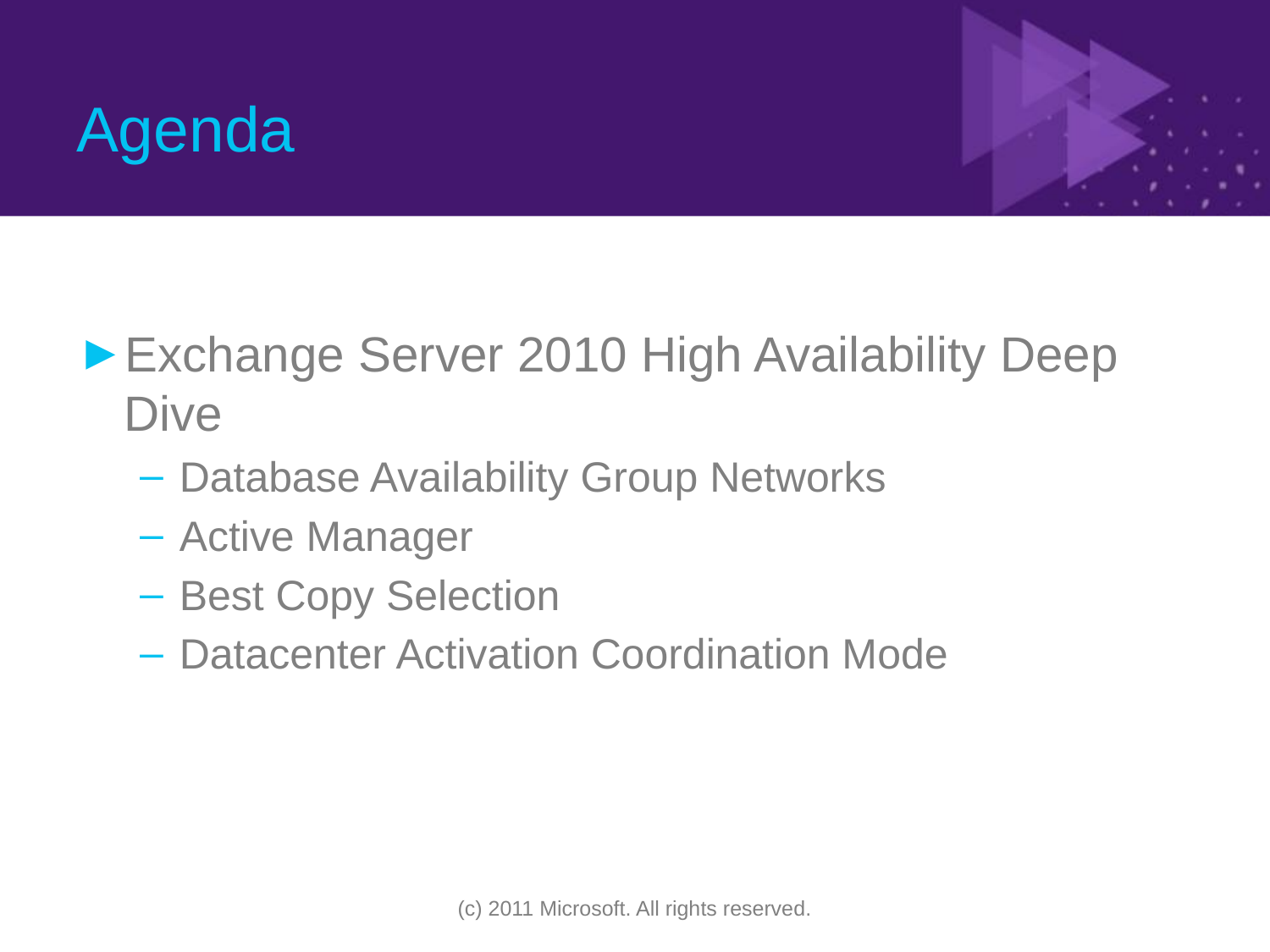

# Agenda
Exchange Server 2010 High Availability Deep Dive
Database Availability Group Networks
Active Manager
Best Copy Selection
Datacenter Activation Coordination Mode
(c) 2011 Microsoft. All rights reserved.